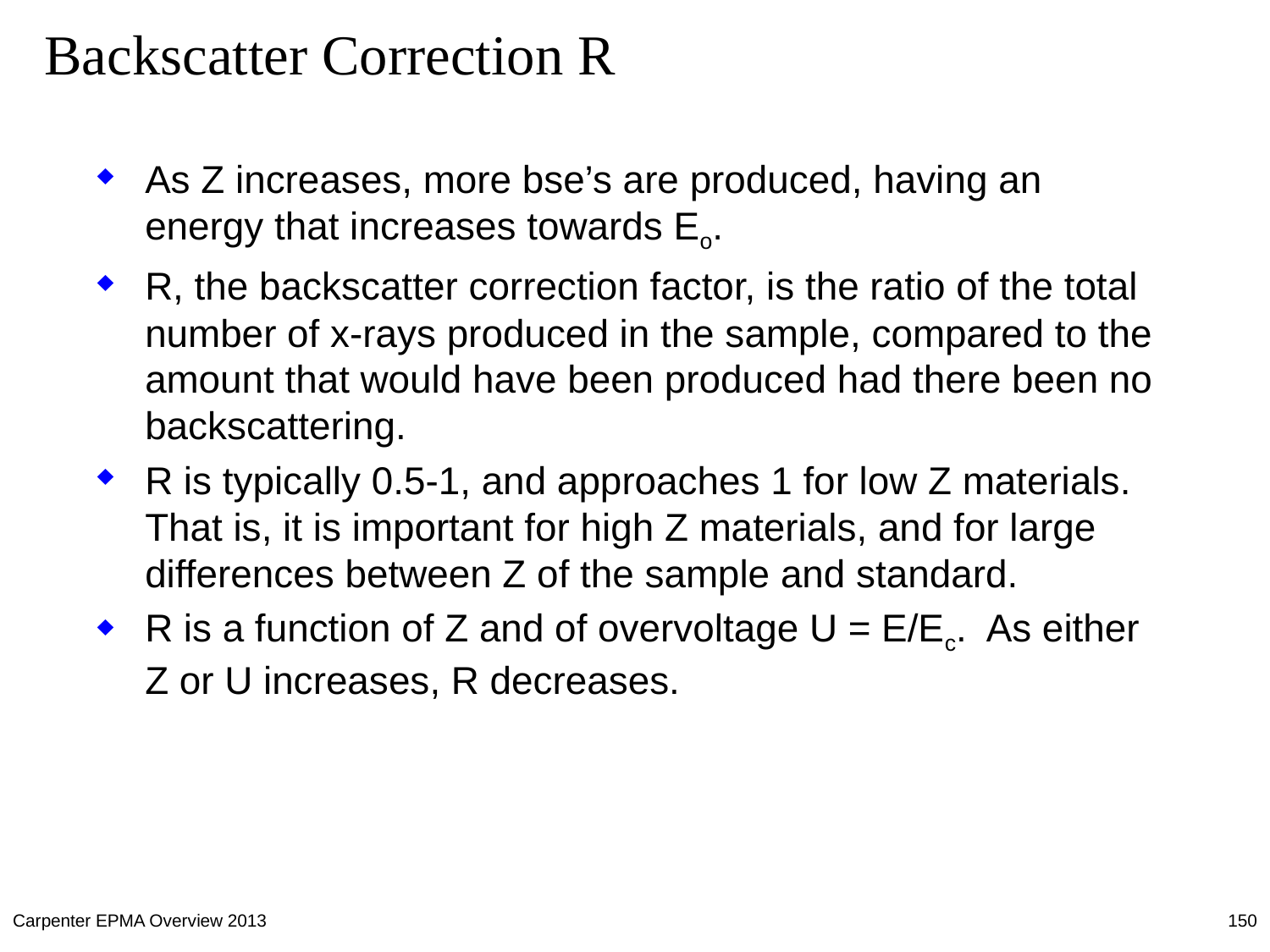

# Backscatter Correction R
As Z increases, more bse’s are produced, having an energy that increases towards Eo.
R, the backscatter correction factor, is the ratio of the total number of x-rays produced in the sample, compared to the amount that would have been produced had there been no backscattering.
R is typically 0.5-1, and approaches 1 for low Z materials.  That is, it is important for high Z materials, and for large differences between Z of the sample and standard.
R is a function of Z and of overvoltage U = E/Ec.  As either Z or U increases, R decreases.
Carpenter EPMA Overview 2013
150